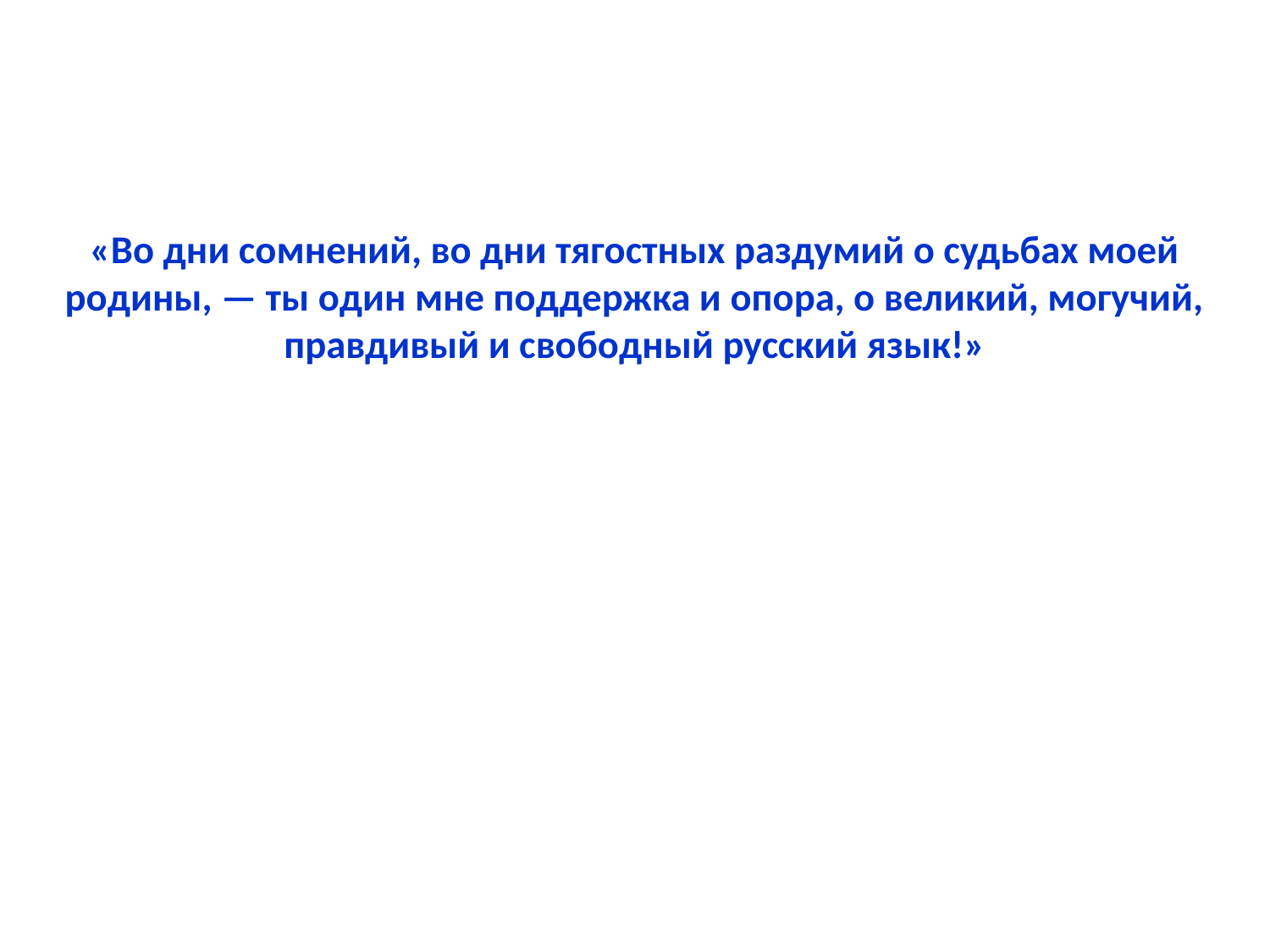

# «Во дни сомнений, во дни тягостных раздумий о судьбах моей родины, — ты один мне поддержка и опора, о великий, могучий, правдивый и свободный русский язык!»